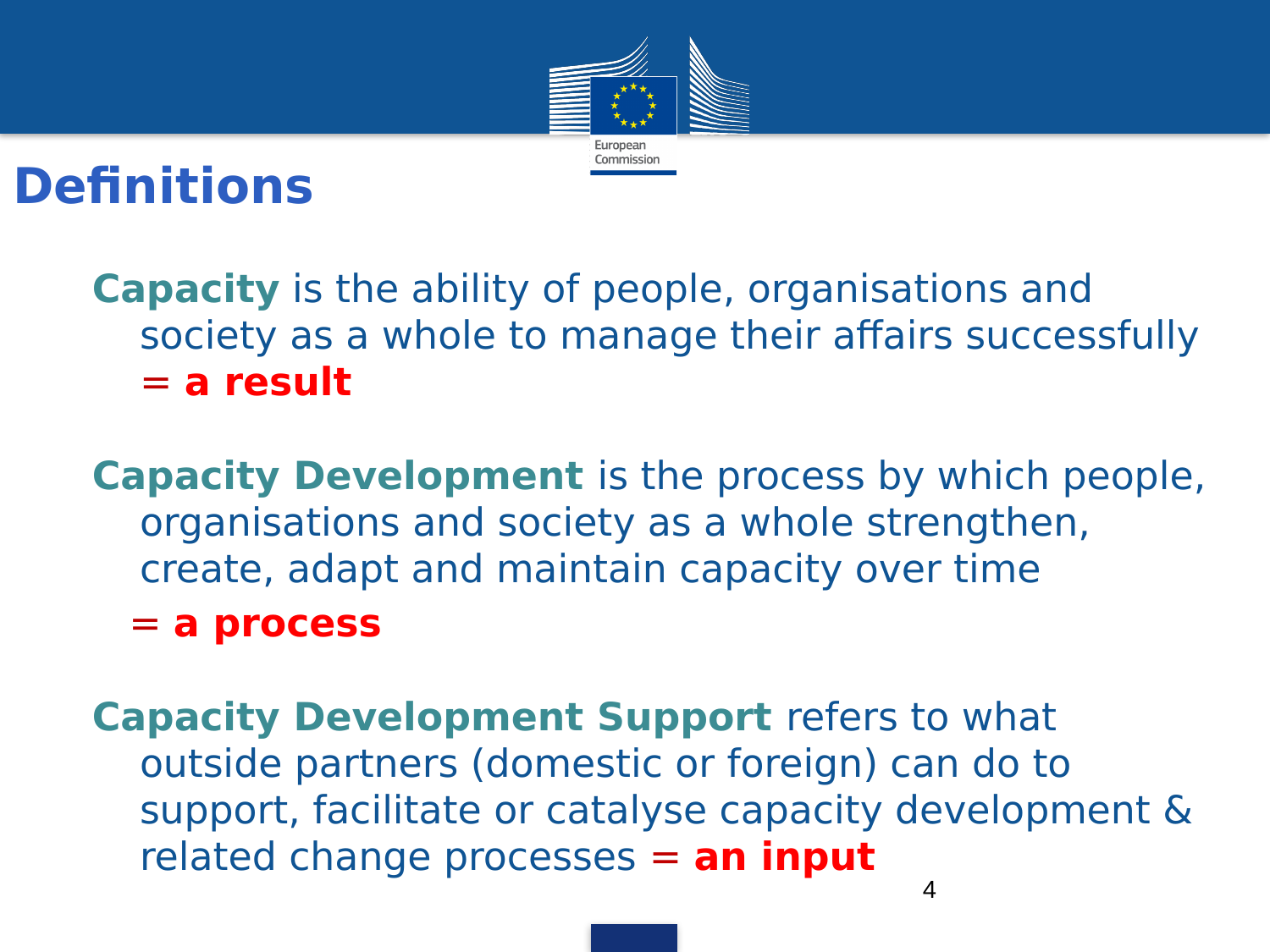

# Definitions
Capacity is the ability of people, organisations and society as a whole to manage their affairs successfully = a result

Capacity Development is the process by which people, organisations and society as a whole strengthen, create, adapt and maintain capacity over time
   = a process

Capacity Development Support refers to what outside partners (domestic or foreign) can do to support, facilitate or catalyse capacity development & related change processes = an input

4